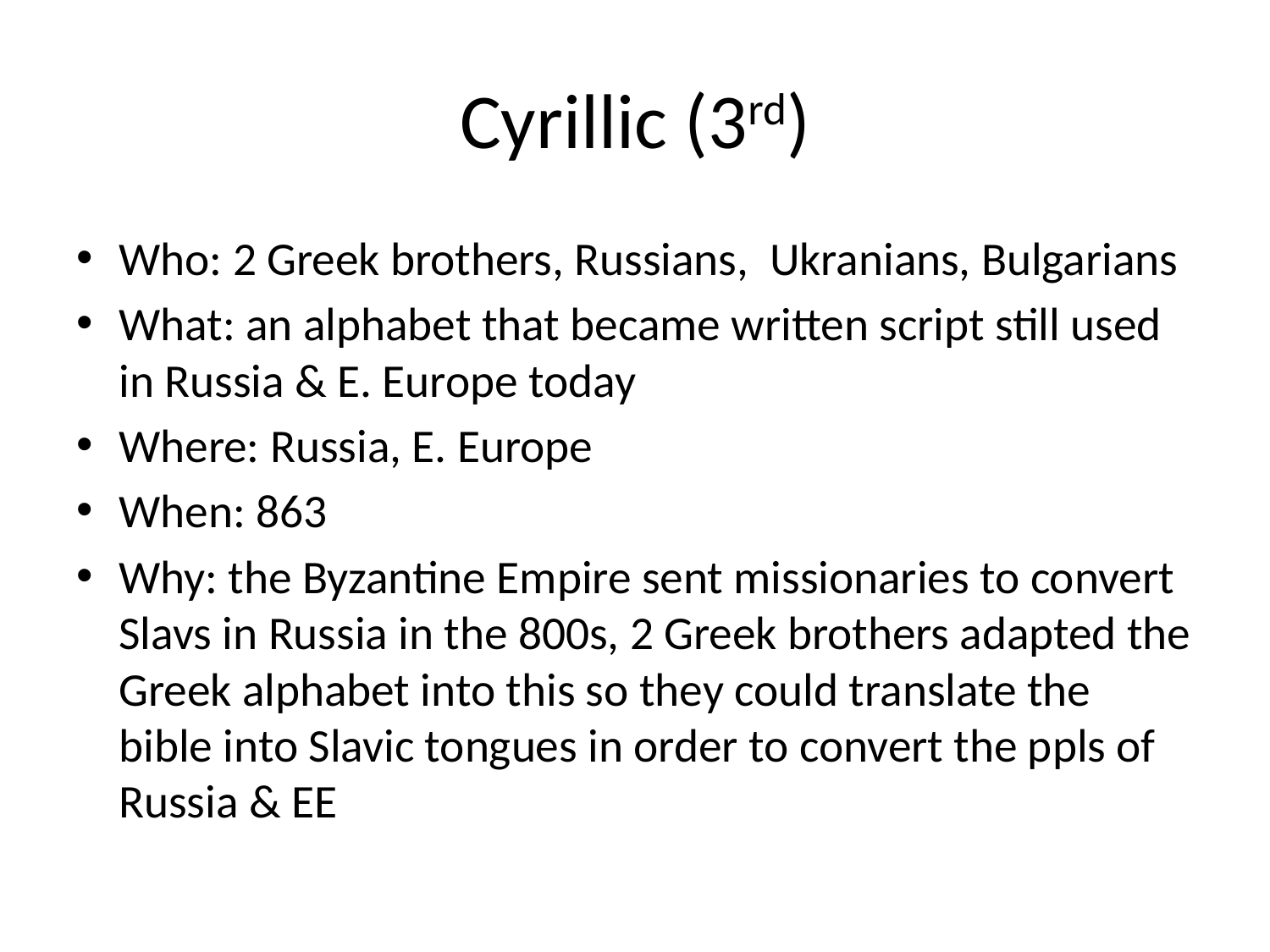

# Cyrillic (3rd)
Who: 2 Greek brothers, Russians,  Ukranians, Bulgarians
What: an alphabet that became written script still used in Russia & E. Europe today
Where: Russia, E. Europe
When: 863
Why: the Byzantine Empire sent missionaries to convert Slavs in Russia in the 800s, 2 Greek brothers adapted the Greek alphabet into this so they could translate the bible into Slavic tongues in order to convert the ppls of Russia & EE